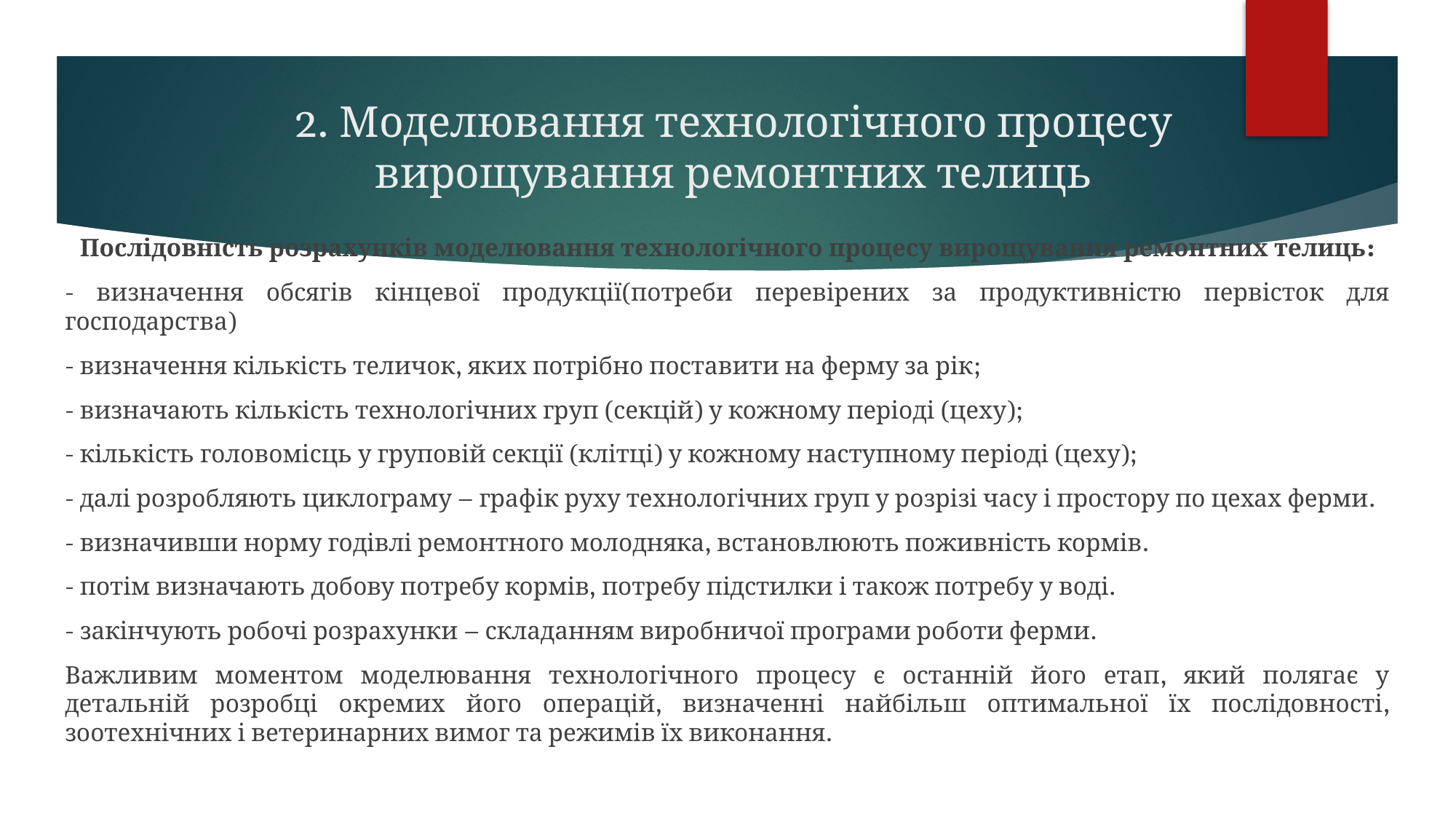

# 2. Моделювання технологічного процесу вирощування ремонтних телиць
Послідовність розрахунків моделювання технологічного процесу вирощування ремонтних телиць:
- визначення обсягів кінцевої продукції(потреби перевірених за продуктивністю первісток для господарства)
- визначення кількість теличок, яких потрібно поставити на ферму за рік;
- визначають кількість технологічних груп (секцій) у кожному періоді (цеху);
- кількість головомісць у груповій секції (клітці) у кожному наступному періоді (цеху);
- далі розробляють циклограму – графік руху технологічних груп у розрізі часу і простору по цехах ферми.
- визначивши норму годівлі ремонтного молодняка, встановлюють поживність кормів.
- потім визначають добову потребу кормів, потребу підстилки і також потребу у воді.
- закінчують робочі розрахунки – складанням виробничої програми роботи ферми.
Важливим моментом моделювання технологічного процесу є останній його етап, який полягає у детальній розробці окремих його операцій, визначенні найбільш оптимальної їх послідовності, зоотехнічних і ветеринарних вимог та режимів їх виконання.